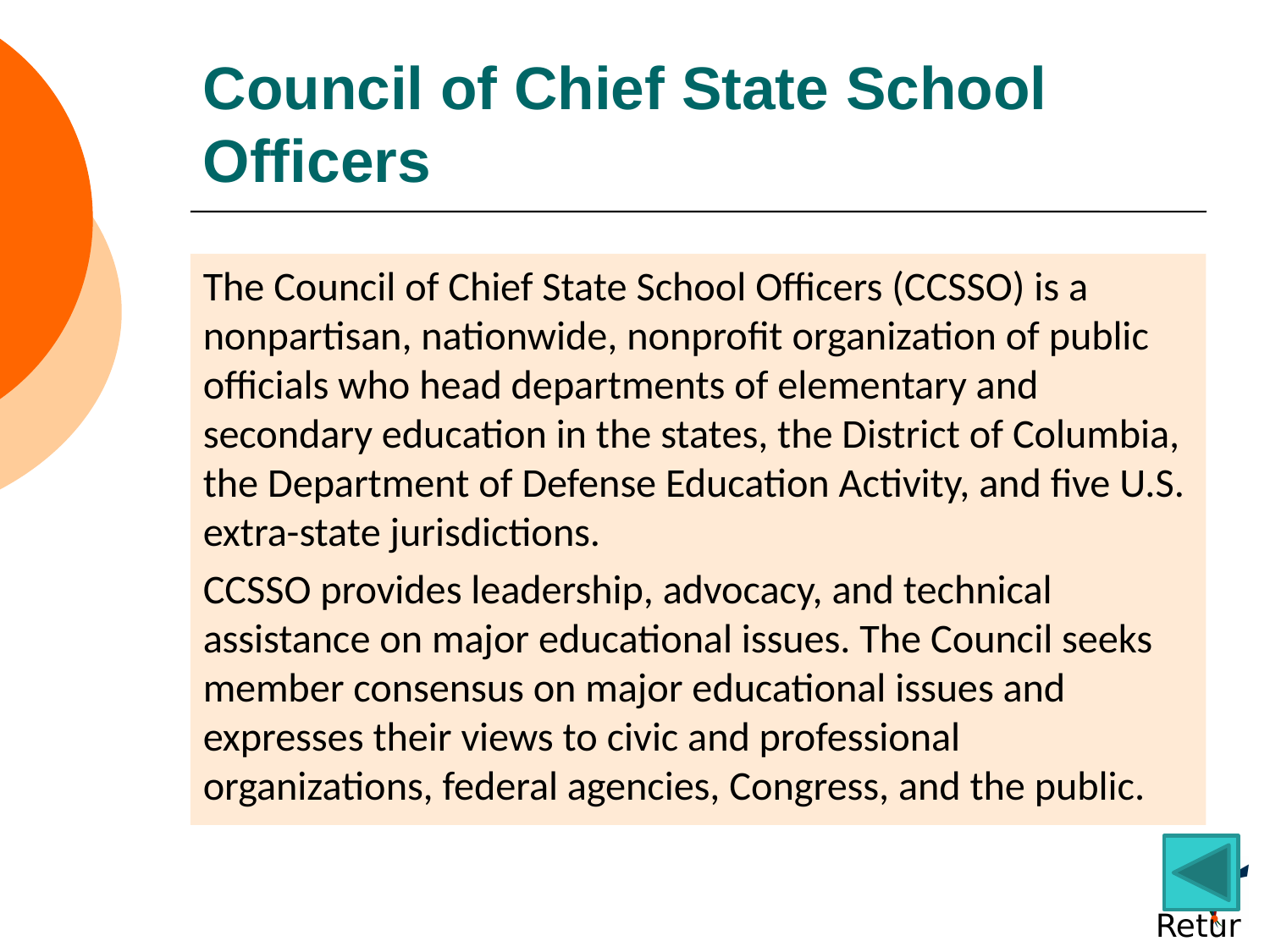

# Council of Chief State School Officers
The Council of Chief State School Officers (CCSSO) is a nonpartisan, nationwide, nonprofit organization of public officials who head departments of elementary and secondary education in the states, the District of Columbia, the Department of Defense Education Activity, and five U.S. extra-state jurisdictions.
CCSSO provides leadership, advocacy, and technical assistance on major educational issues. The Council seeks member consensus on major educational issues and expresses their views to civic and professional organizations, federal agencies, Congress, and the public.

Return